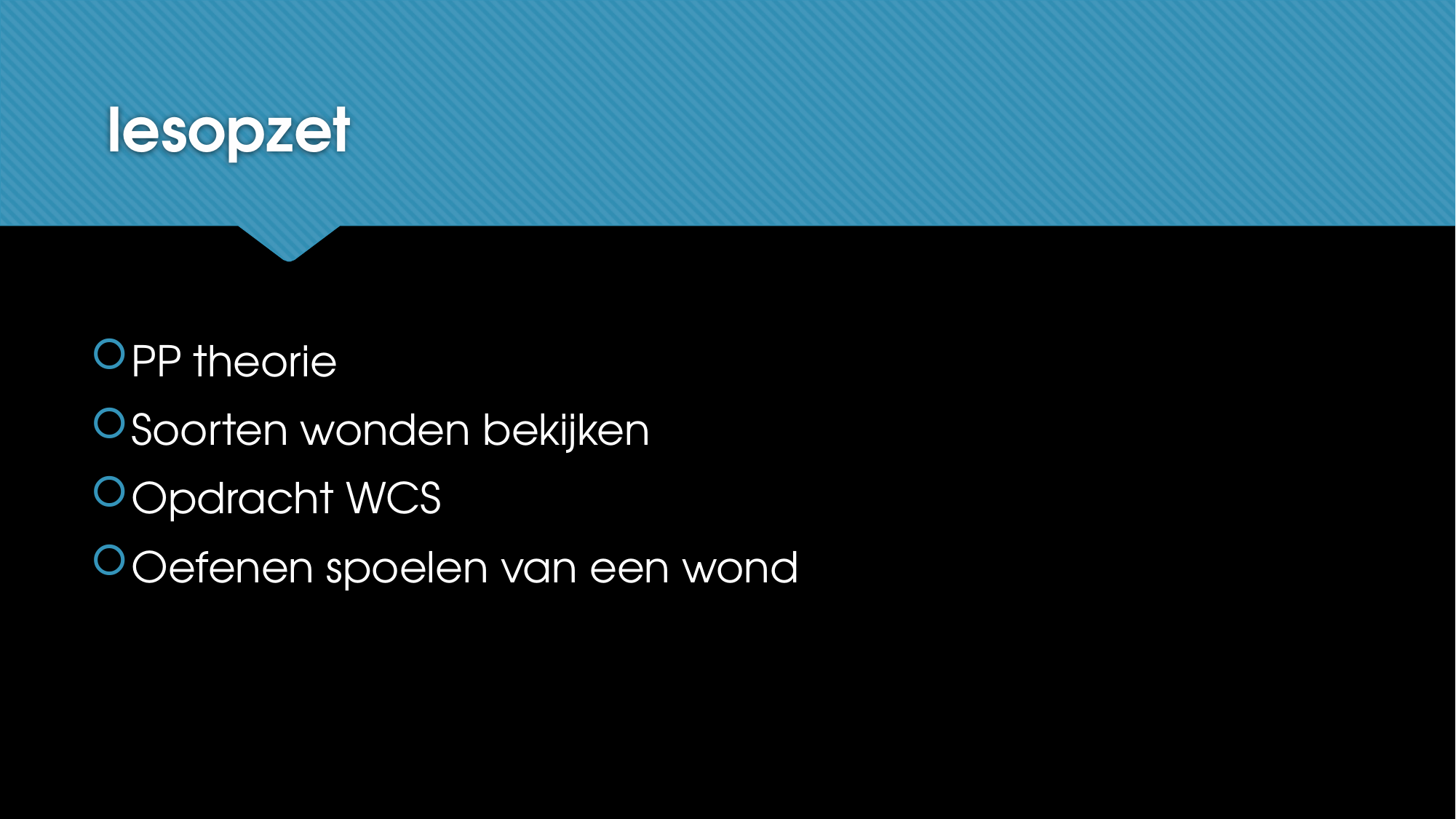

# lesopzet
PP theorie
Soorten wonden bekijken
Opdracht WCS
Oefenen spoelen van een wond